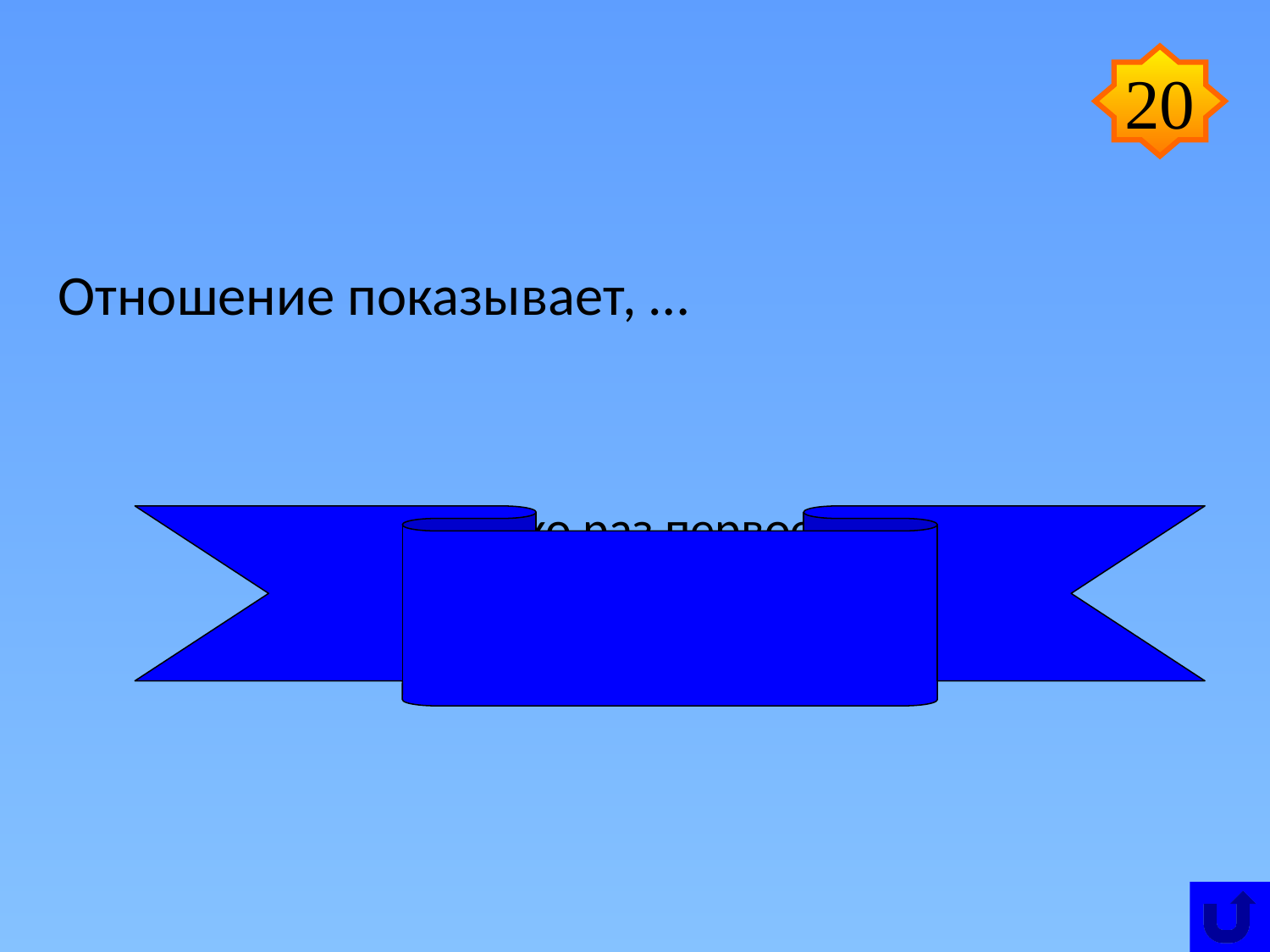

20
Отношение показывает, …

 Во сколько раз первое число
 больше второго или какую
часть первое число составляет от второго